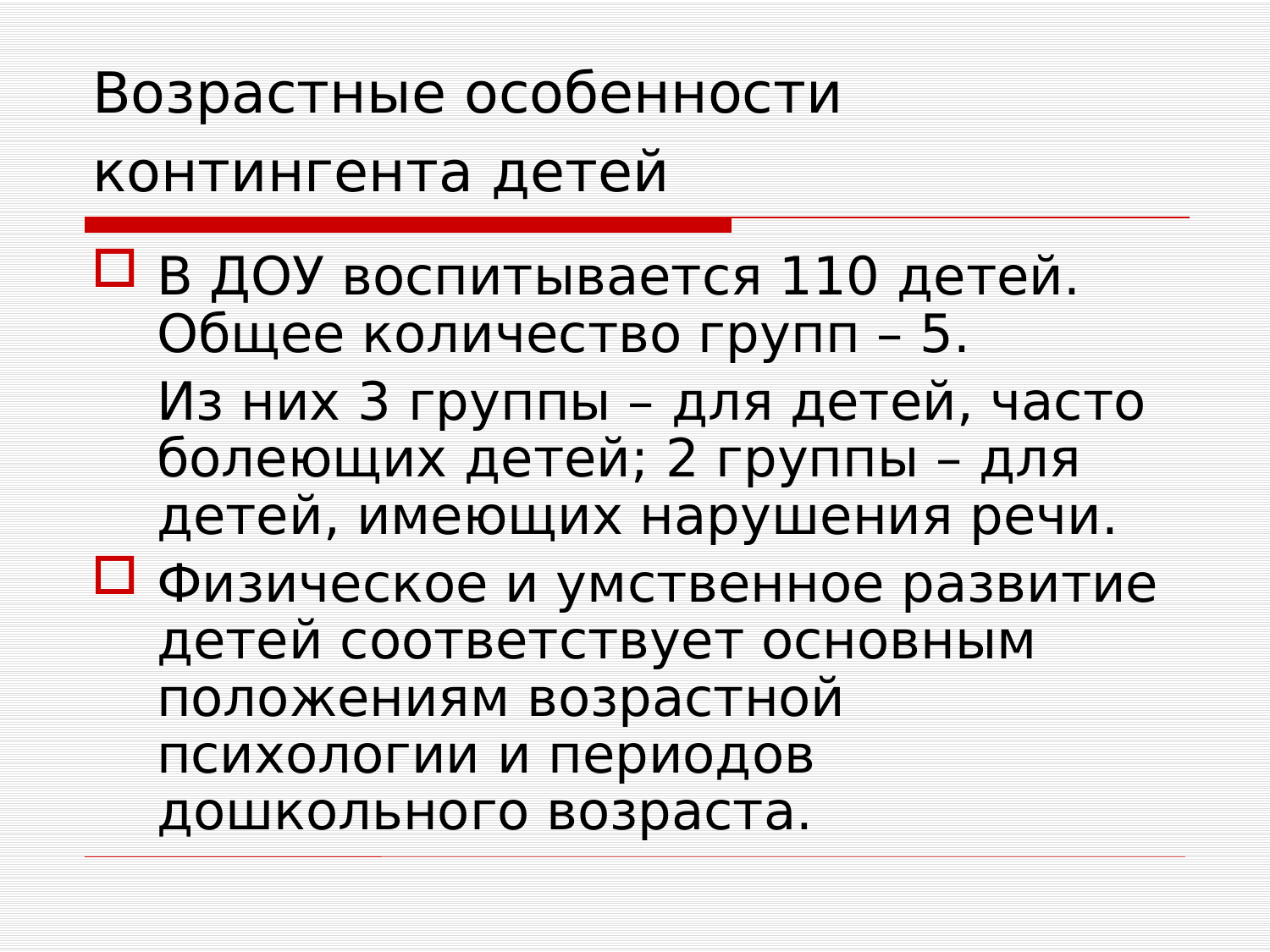

# Возрастные особенности контингента детей
В ДОУ воспитывается 110 детей. Общее количество групп – 5.
	Из них 3 группы – для детей, часто болеющих детей; 2 группы – для детей, имеющих нарушения речи.
Физическое и умственное развитие детей соответствует основным положениям возрастной психологии и периодов дошкольного возраста.